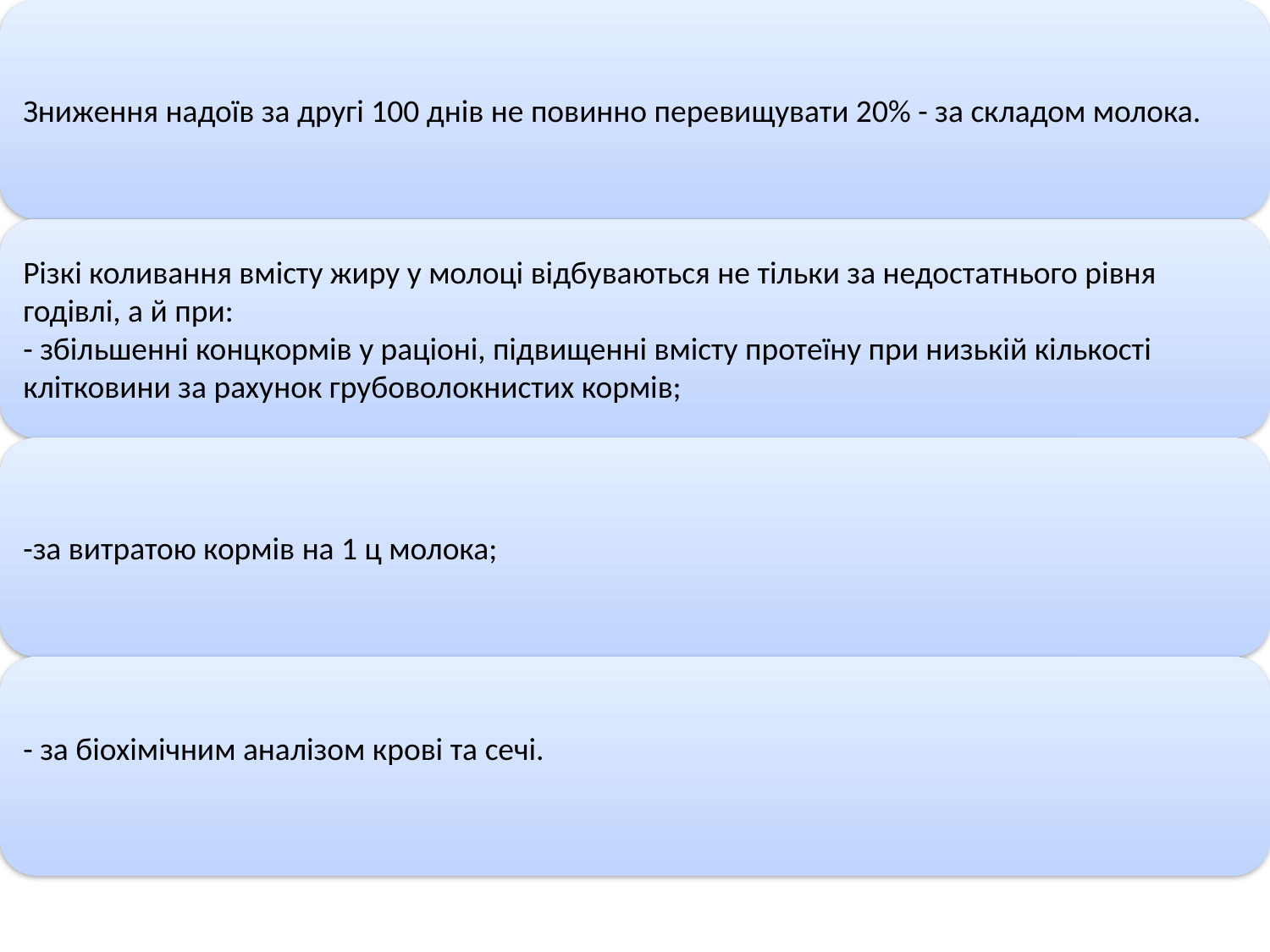

Зниження надоїв за другі 100 днів не повинно перевищувати 20% - за складом молока.
Різкі коливання вмісту жиру у молоці відбуваються не тільки за недостатнього рівня годівлі, а й при:
- збільшенні концкормів у раціоні, підвищенні вмісту протеїну при низькій кількості клітковини за рахунок грубоволокнистих кормів;
-за витратою кормів на 1 ц молока;
- за біохімічним аналізом крові та сечі.